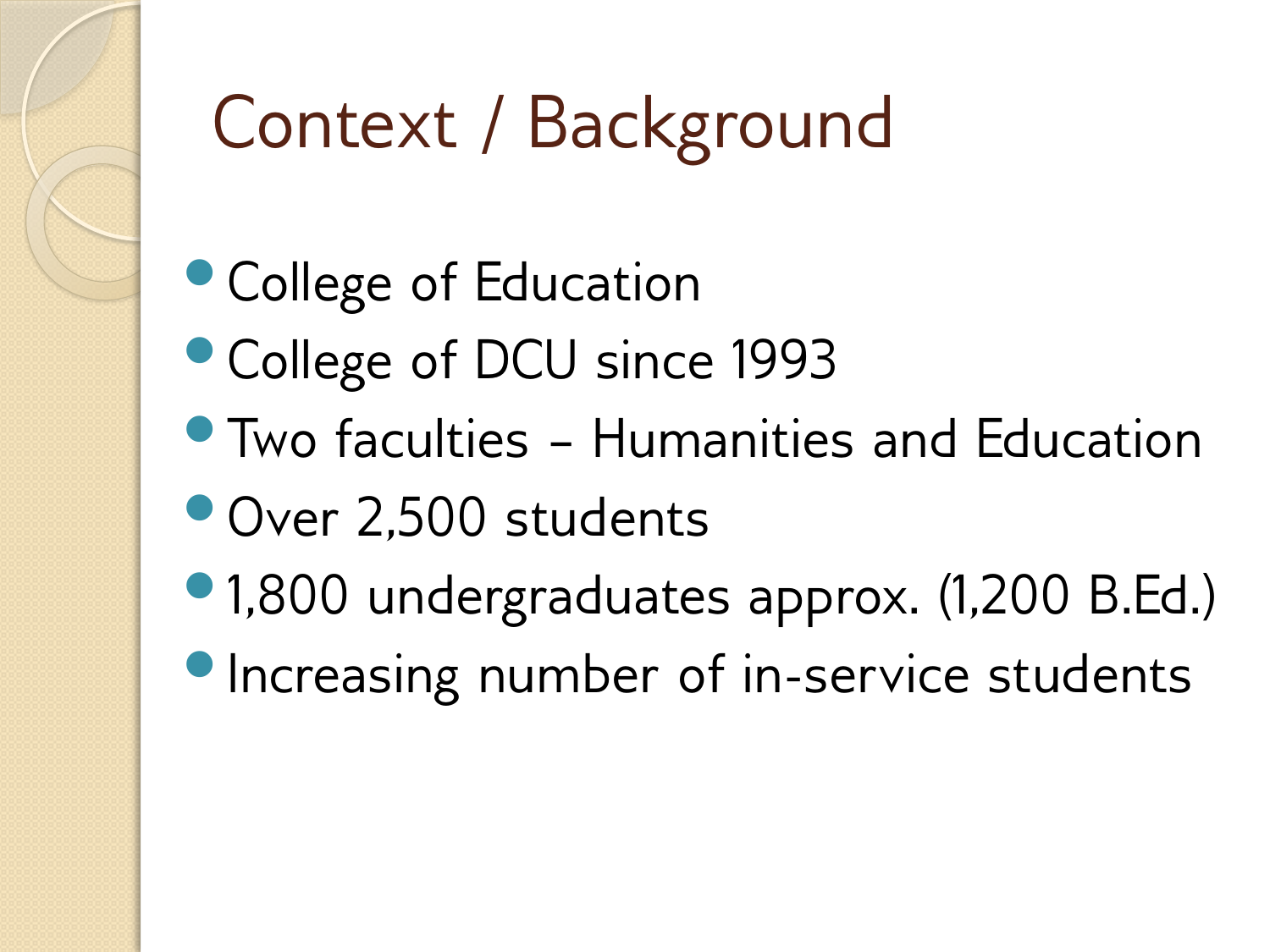

# Context / Background
College of Education
College of DCU since 1993
Two faculties – Humanities and Education
Over 2,500 students
1,800 undergraduates approx. (1,200 B.Ed.)
Increasing number of in-service students